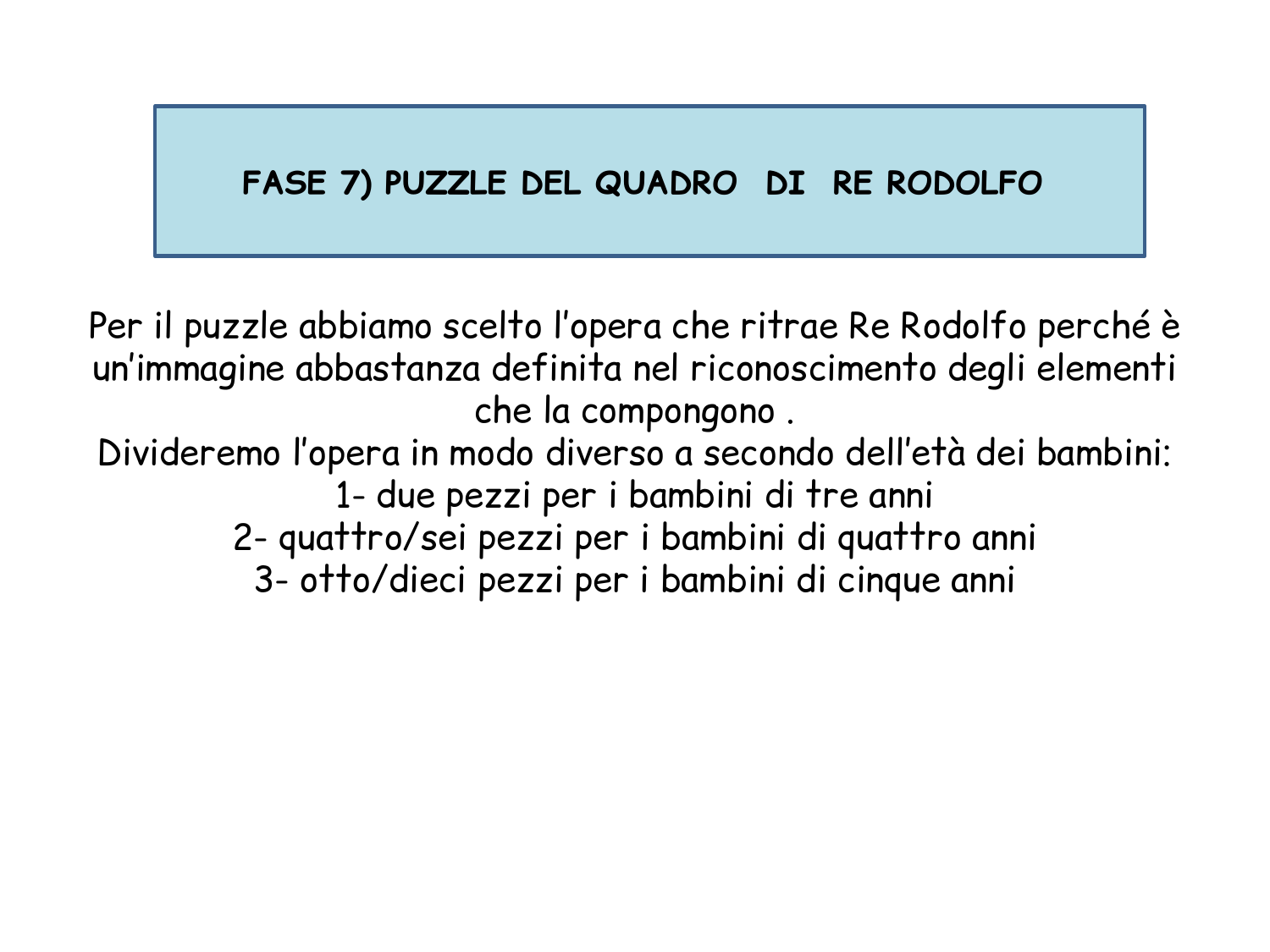

# Per il puzzle abbiamo scelto l’opera che ritrae Re Rodolfo perché è un’immagine abbastanza definita nel riconoscimento degli elementi che la compongono . Divideremo l’opera in modo diverso a secondo dell’età dei bambini: 1- due pezzi per i bambini di tre anni 2- quattro/sei pezzi per i bambini di quattro anni 3- otto/dieci pezzi per i bambini di cinque anni
FASE 7) PUZZLE DEL QUADRO  DI  RE RODOLFO